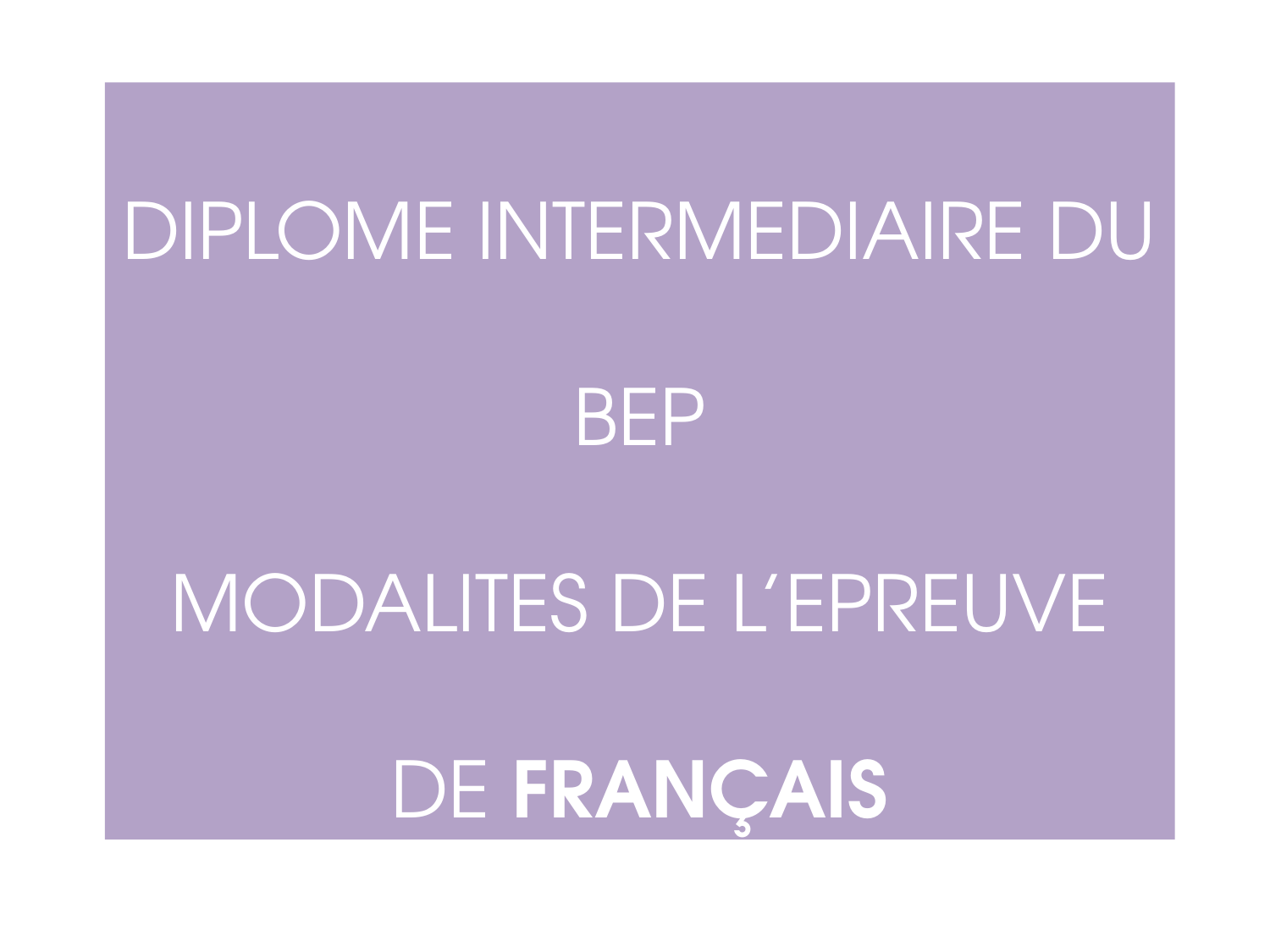

DIPLOME INTERMEDIAIRE DU BEP
MODALITES DE L’EPREUVE DE FRANÇAIS